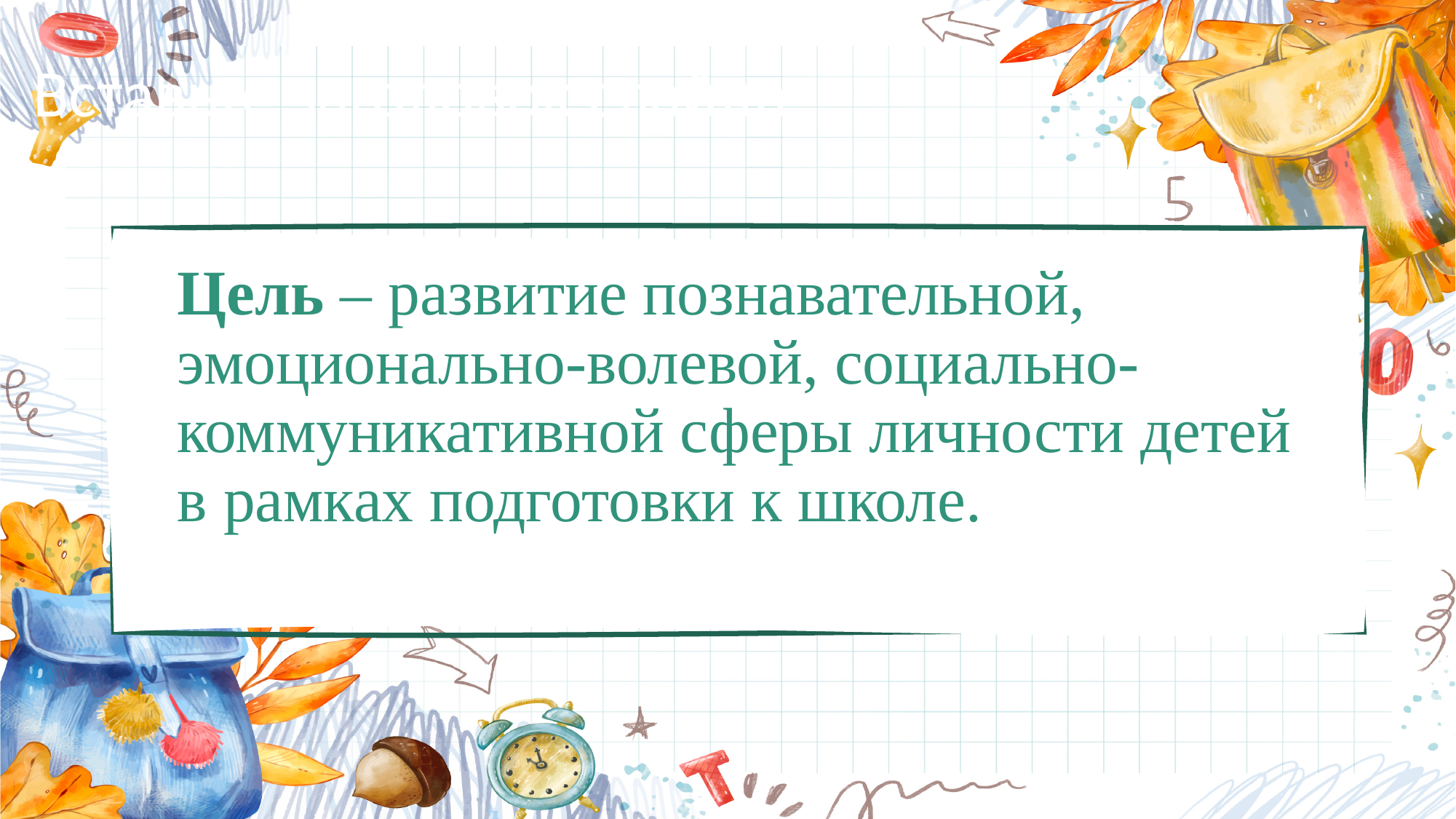

# Вставьте заголовок слайда

Цель – развитие познавательной, эмоционально-волевой, социально- коммуникативной сферы личности детей в рамках подготовки к школе.